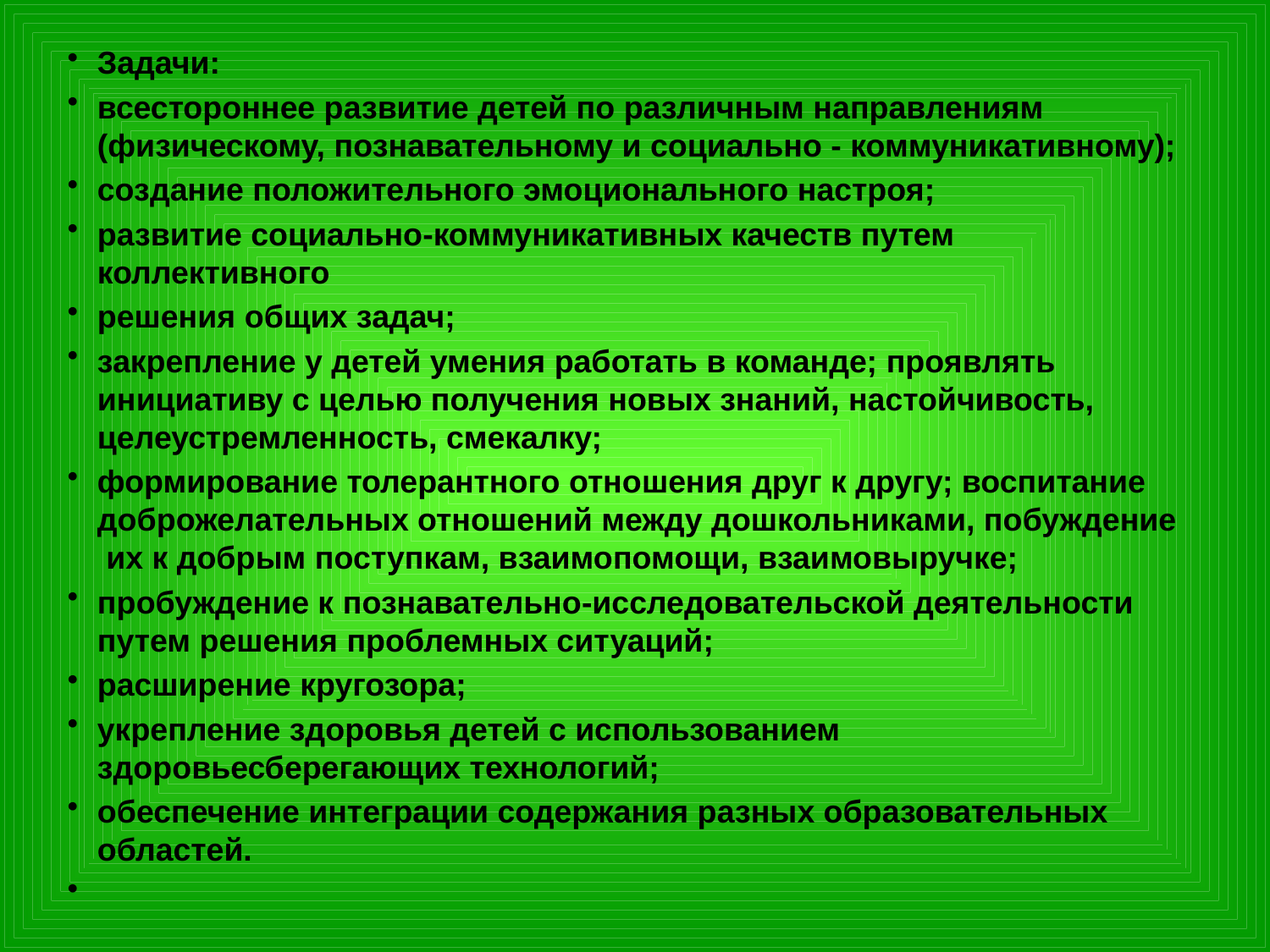

Задачи:
всестороннее развитие детей по различным направлениям (физическому, познавательному и социально - коммуникативному);
создание положительного эмоционального настроя;
развитие социально-коммуникативных качеств путем коллективного
решения общих задач;
закрепление у детей умения работать в команде; проявлять инициативу с целью получения новых знаний, настойчивость, целеустремленность, смекалку;
формирование толерантного отношения друг к другу; воспитание доброжелательных отношений между дошкольниками, побуждение  их к добрым поступкам, взаимопомощи, взаимовыручке;
пробуждение к познавательно-исследовательской деятельности путем решения проблемных ситуаций;
расширение кругозора;
укрепление здоровья детей с использованием здоровьесберегающих технологий;
обеспечение интеграции содержания разных образовательных областей.